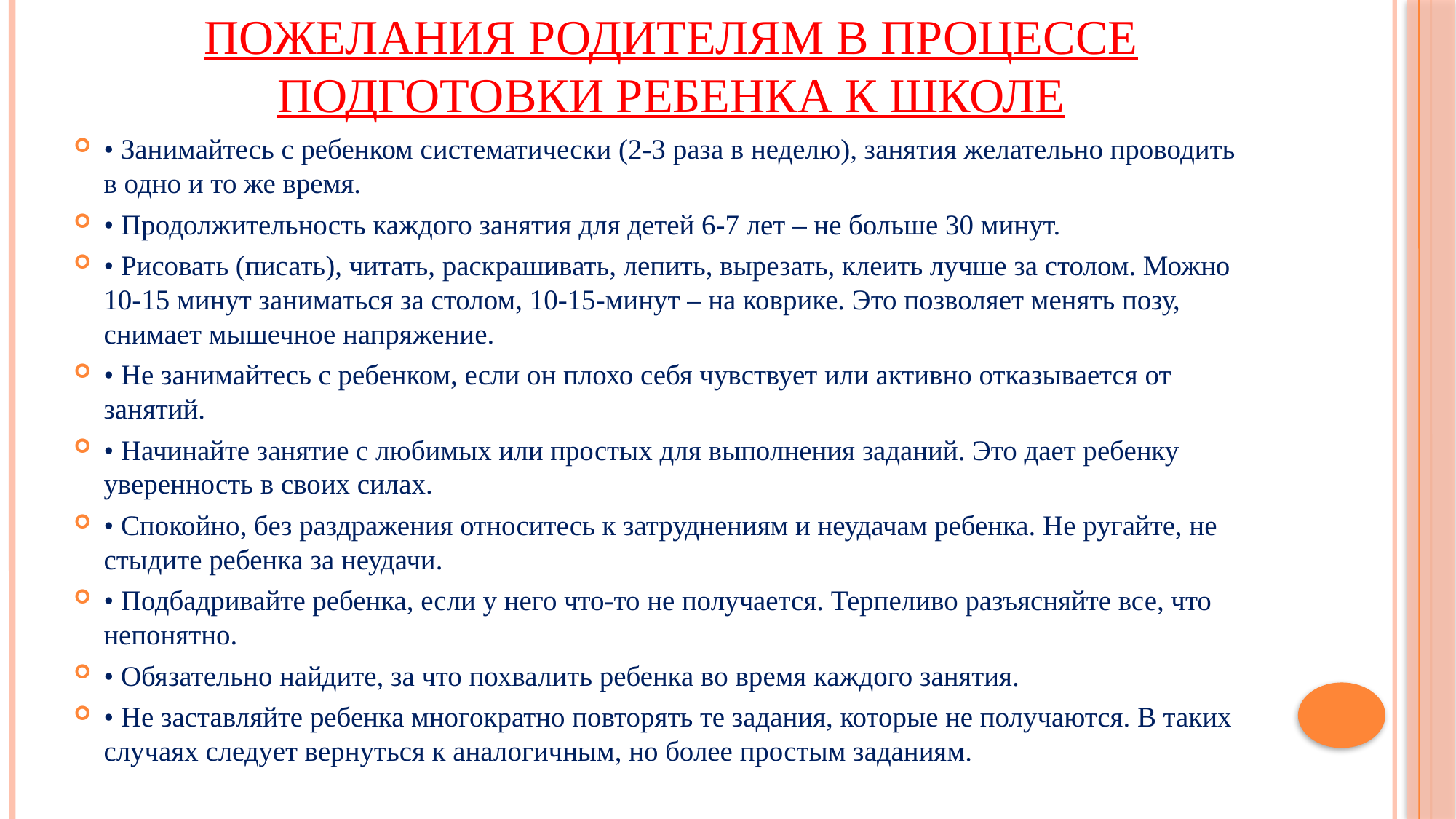

# Пожелания родителям в процессе подготовки ребенка к школе
• Занимайтесь с ребенком систематически (2-3 раза в неделю), занятия желательно проводить в одно и то же время.
• Продолжительность каждого занятия для детей 6-7 лет – не больше 30 минут.
• Рисовать (писать), читать, раскрашивать, лепить, вырезать, клеить лучше за столом. Можно 10-15 минут заниматься за столом, 10-15-минут – на коврике. Это позволяет менять позу, снимает мышечное напряжение.
• Не занимайтесь с ребенком, если он плохо себя чувствует или активно отказывается от занятий.
• Начинайте занятие с любимых или простых для выполнения заданий. Это дает ребенку уверенность в своих силах.
• Спокойно, без раздражения относитесь к затруднениям и неудачам ребенка. Не ругайте, не стыдите ребенка за неудачи.
• Подбадривайте ребенка, если у него что-то не получается. Терпеливо разъясняйте все, что непонятно.
• Обязательно найдите, за что похвалить ребенка во время каждого занятия.
• Не заставляйте ребенка многократно повторять те задания, которые не получаются. В таких случаях следует вернуться к аналогичным, но более простым заданиям.